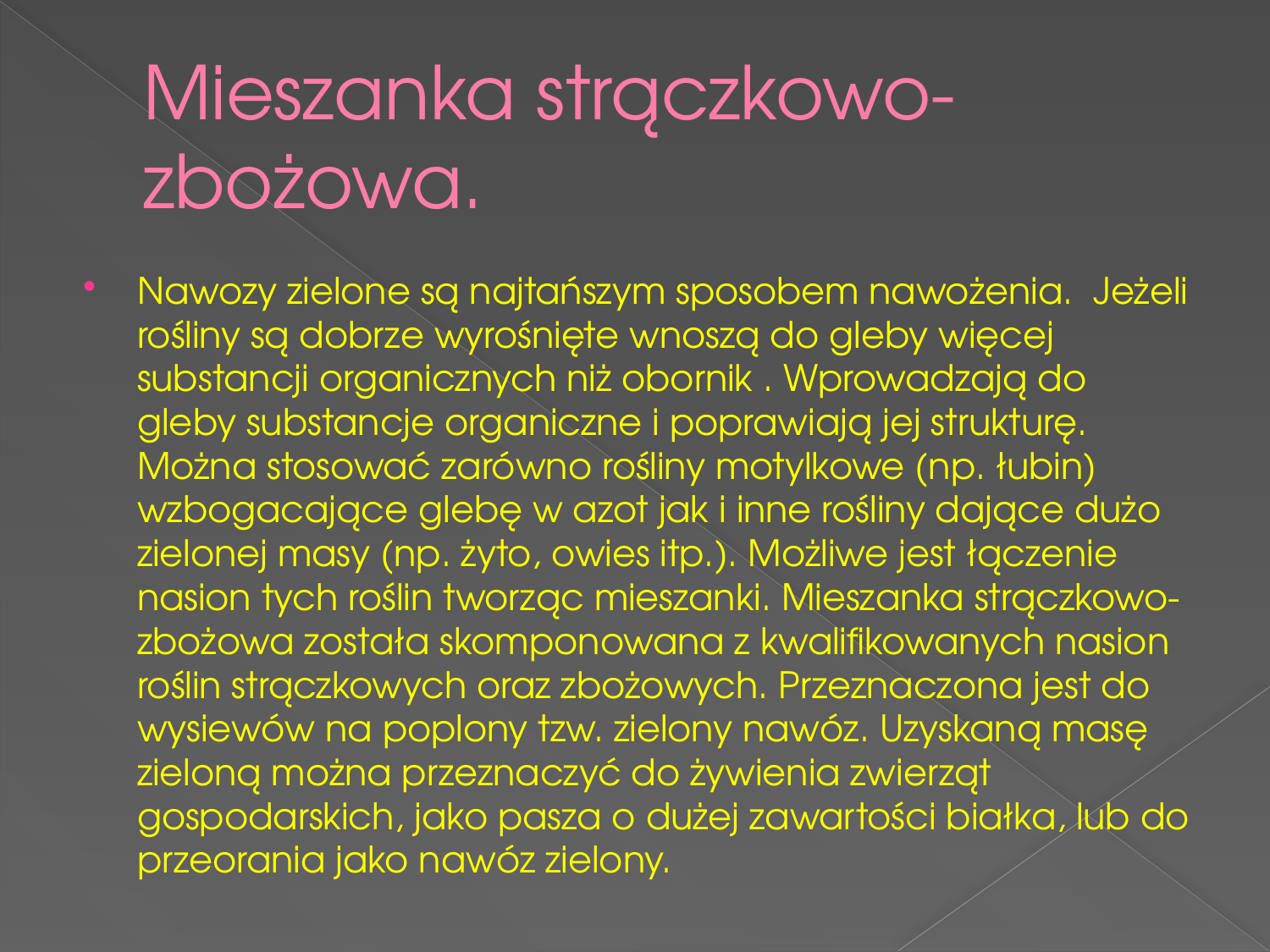

# Mieszanka strączkowo-zbożowa.
Nawozy zielone są najtańszym sposobem nawożenia.  Jeżeli rośliny są dobrze wyrośnięte wnoszą do gleby więcej substancji organicznych niż obornik . Wprowadzają do gleby substancje organiczne i poprawiają jej strukturę. Można stosować zarówno rośliny motylkowe (np. łubin) wzbogacające glebę w azot jak i inne rośliny dające dużo zielonej masy (np. żyto, owies itp.). Możliwe jest łączenie nasion tych roślin tworząc mieszanki. Mieszanka strączkowo-zbożowa została skomponowana z kwalifikowanych nasion roślin strączkowych oraz zbożowych. Przeznaczona jest do wysiewów na poplony tzw. zielony nawóz. Uzyskaną masę zieloną można przeznaczyć do żywienia zwierząt gospodarskich, jako pasza o dużej zawartości białka, lub do przeorania jako nawóz zielony.